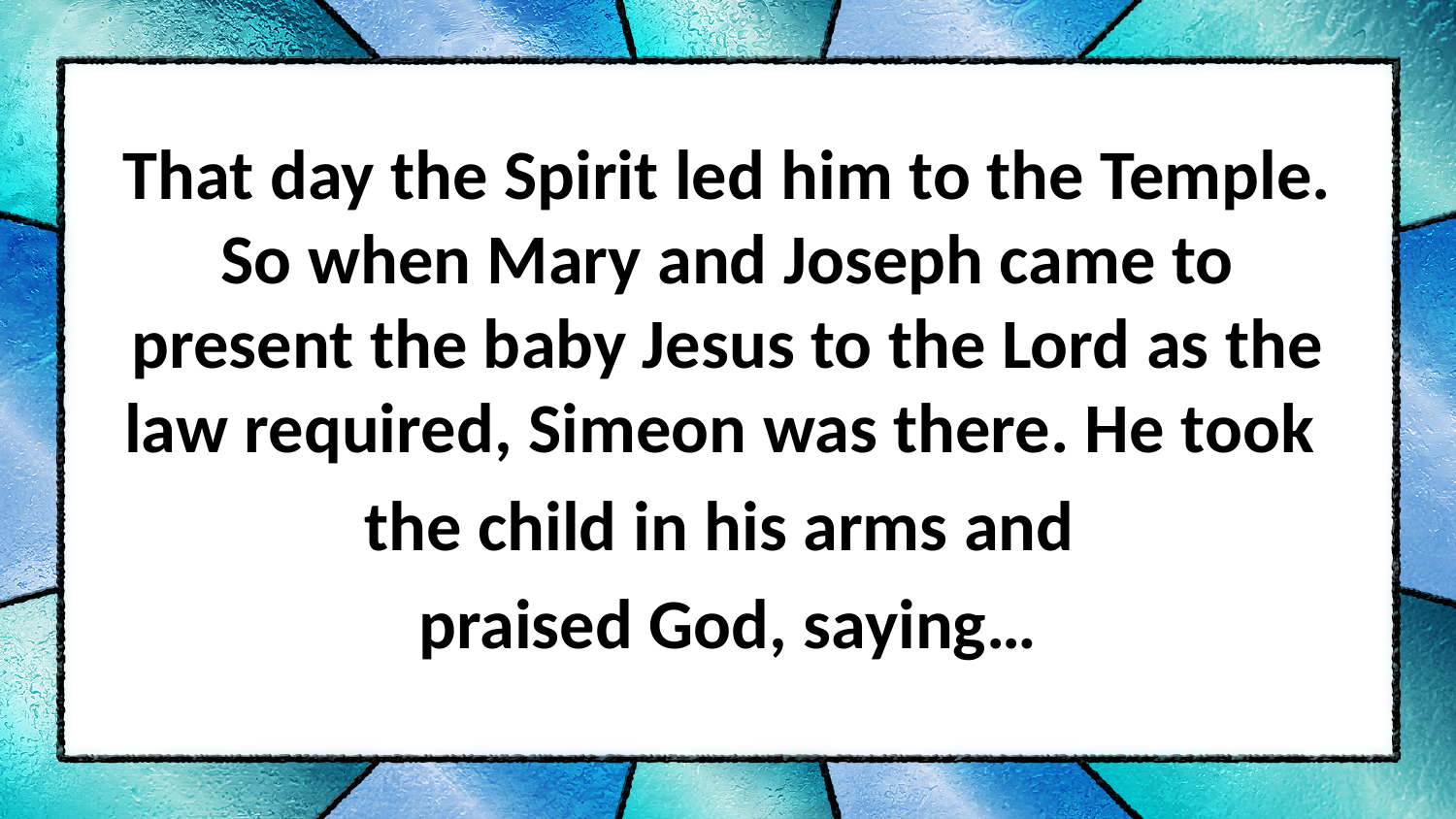

That day the Spirit led him to the Temple. So when Mary and Joseph came to present the baby Jesus to the Lord as the law required, Simeon was there. He took
the child in his arms and
praised God, saying…